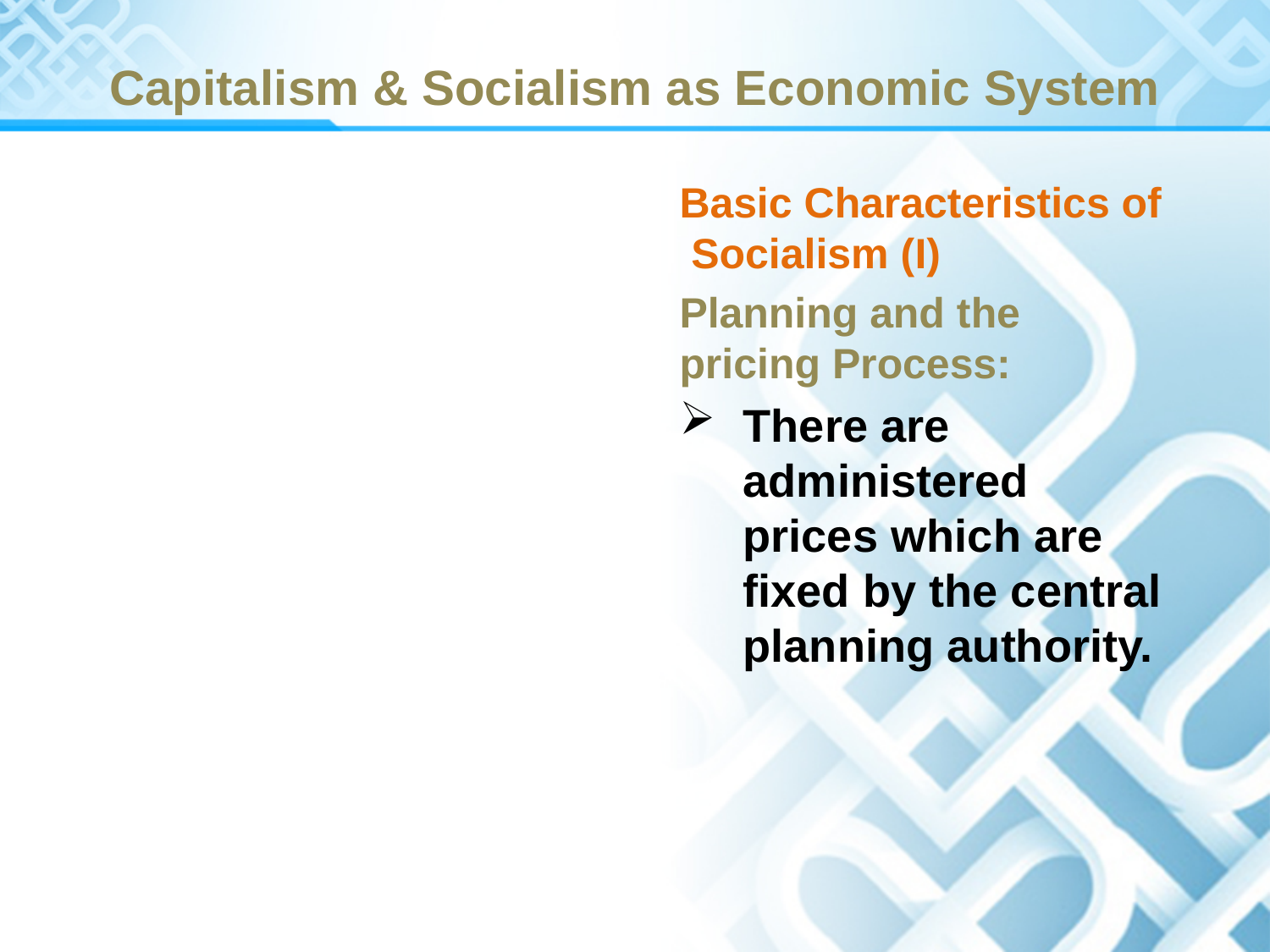

# Capitalism & Socialism as Economic System
Basic Characteristics of  Socialism (I)
Planning and the pricing Process:
There are administered prices which are fixed by the central planning authority.